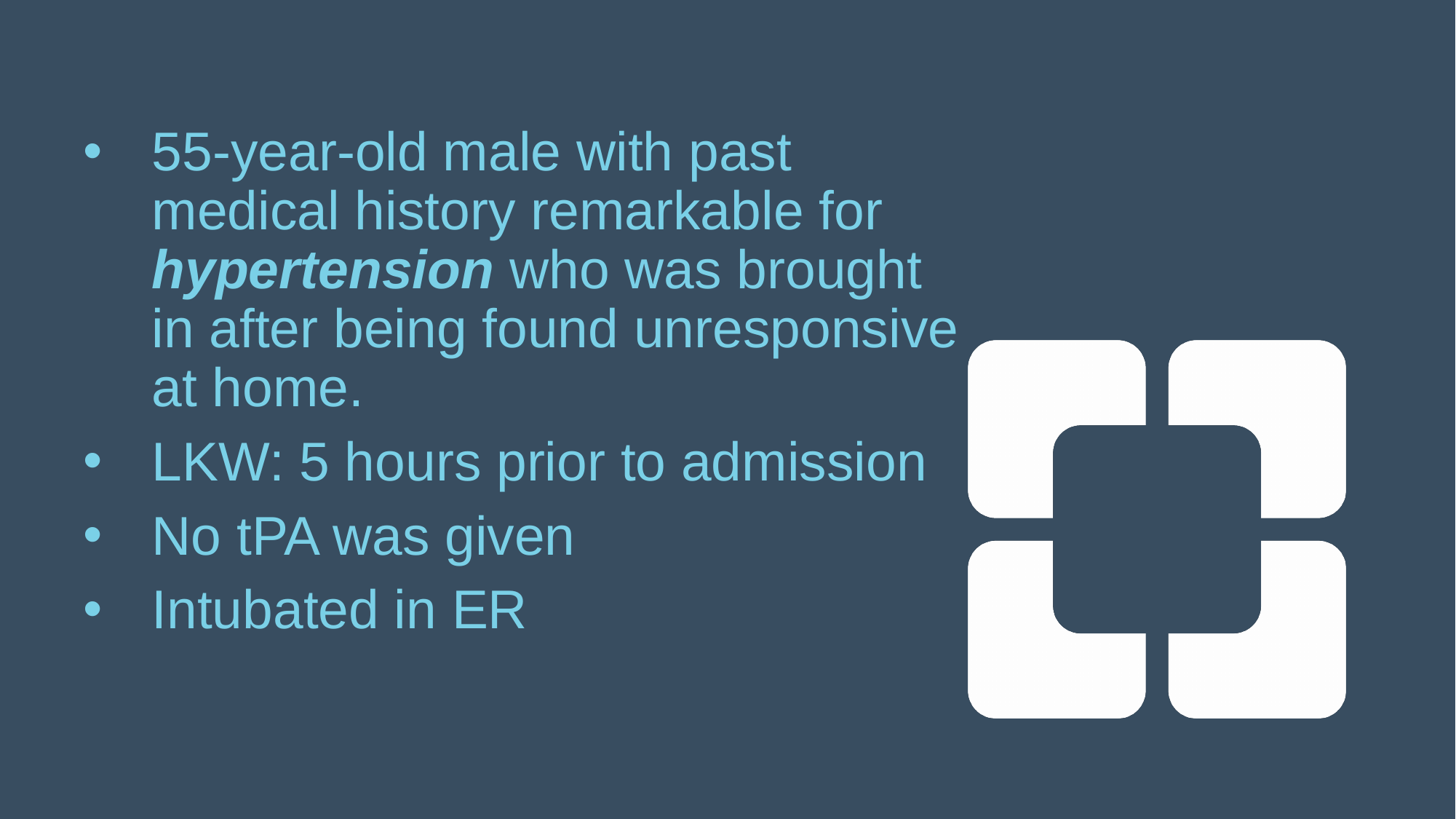

55-year-old male with past medical history remarkable for hypertension who was brought in after being found unresponsive at home.
LKW: 5 hours prior to admission
No tPA was given
Intubated in ER